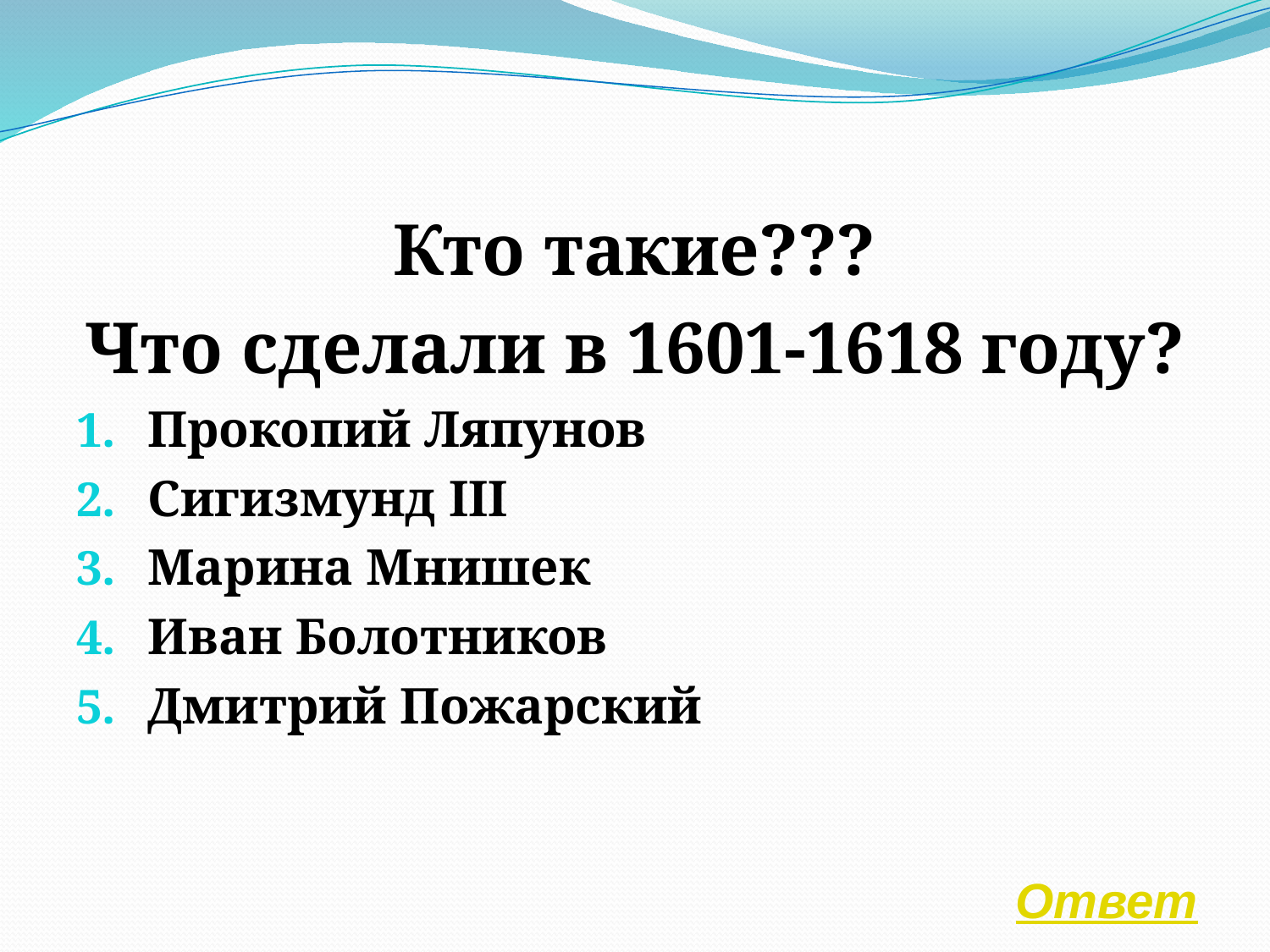

#
Кто такие???
Что сделали в 1601-1618 году?
Прокопий Ляпунов
Сигизмунд III
Марина Мнишек
Иван Болотников
Дмитрий Пожарский

Ответ